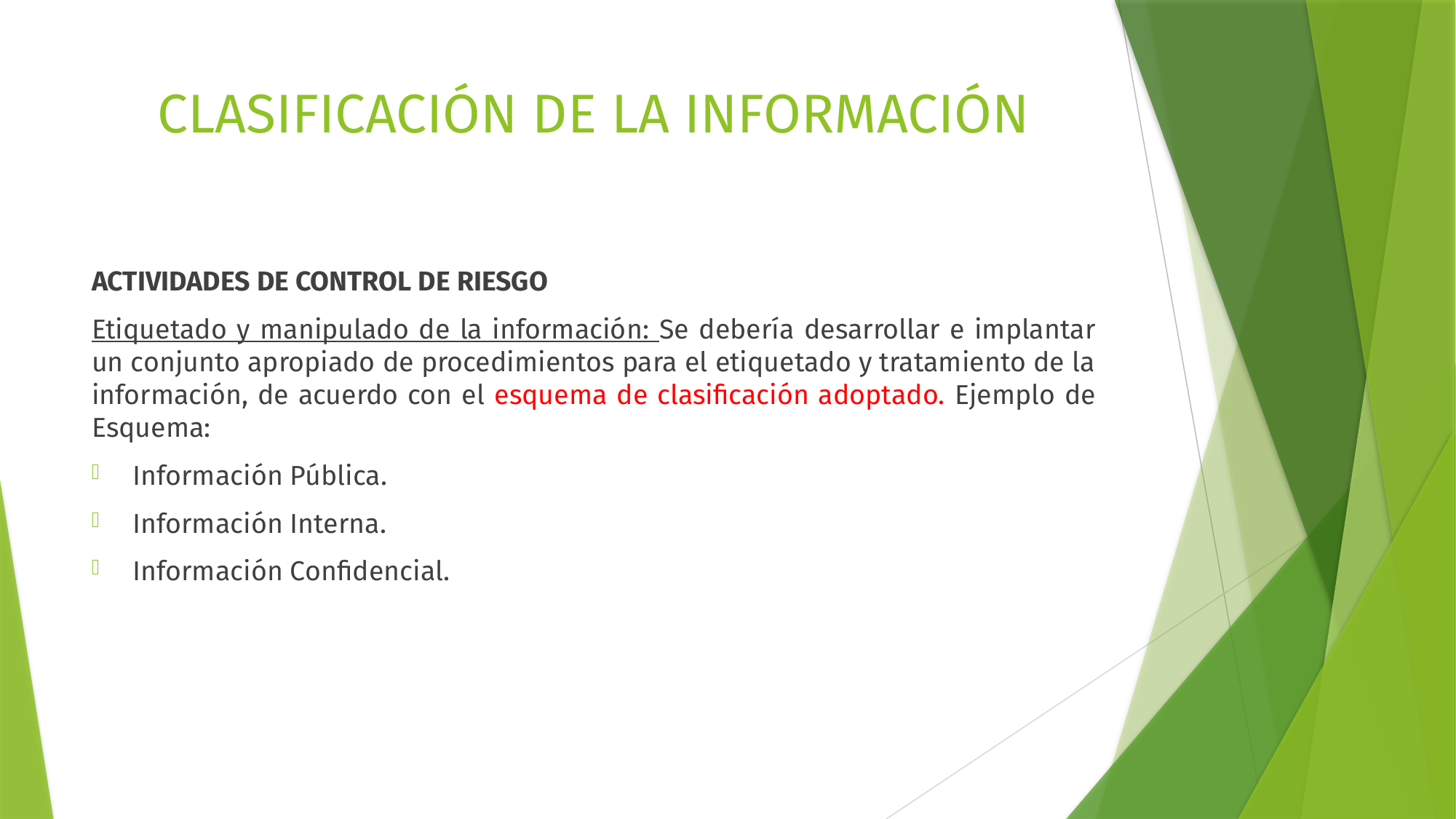

# CLASIFICACIÓN DE LA INFORMACIÓN
ACTIVIDADES DE CONTROL DE RIESGO
Etiquetado y manipulado de la información: Se debería desarrollar e implantar un conjunto apropiado de procedimientos para el etiquetado y tratamiento de la información, de acuerdo con el esquema de clasificación adoptado. Ejemplo de Esquema:
Información Pública.
Información Interna.
Información Confidencial.